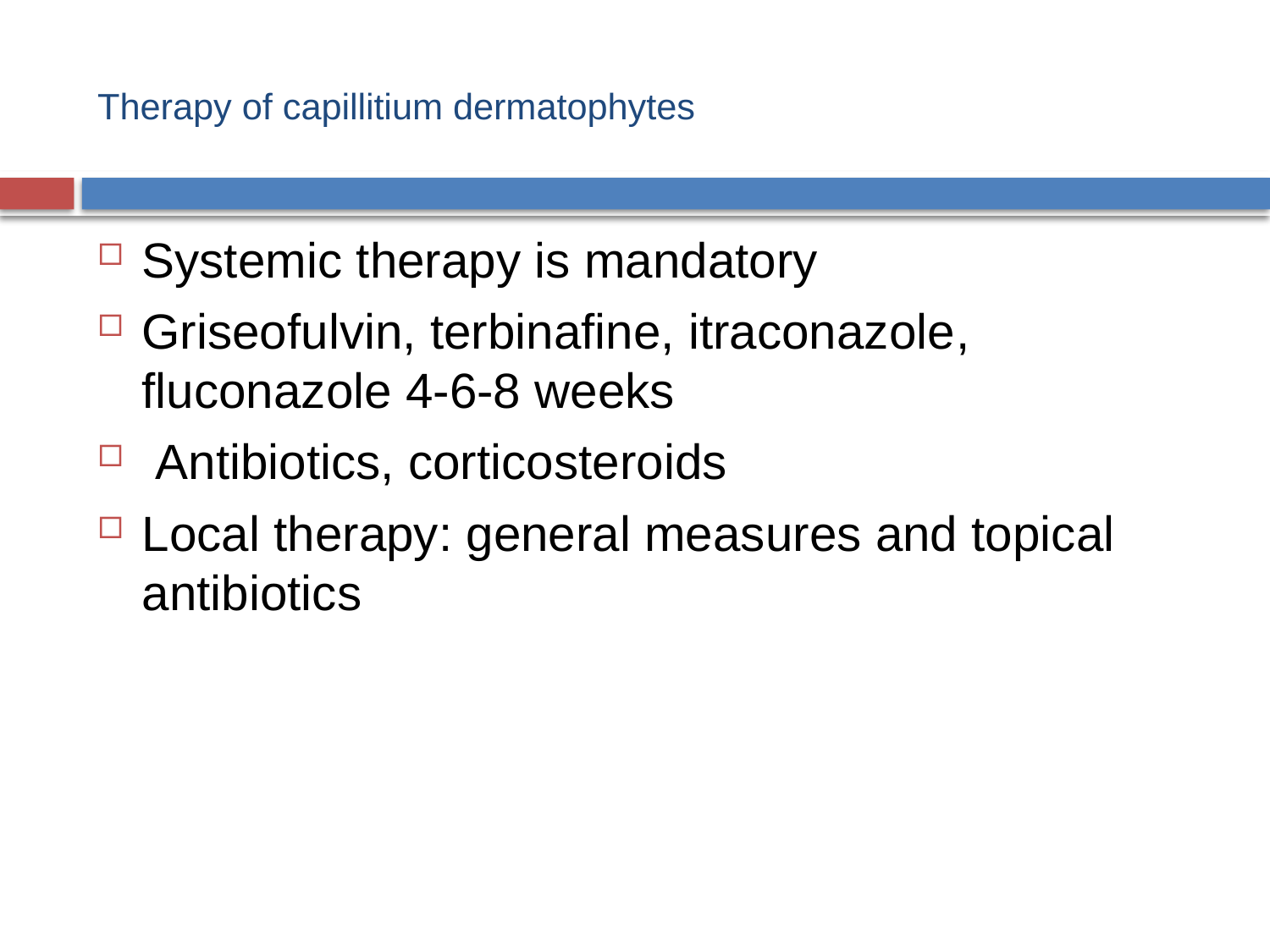

# Therapy of capillitium dermatophytes
Systemic therapy is mandatory
Griseofulvin, terbinafine, itraconazole, fluconazole 4-6-8 weeks
 Antibiotics, corticosteroids
Local therapy: general measures and topical antibiotics